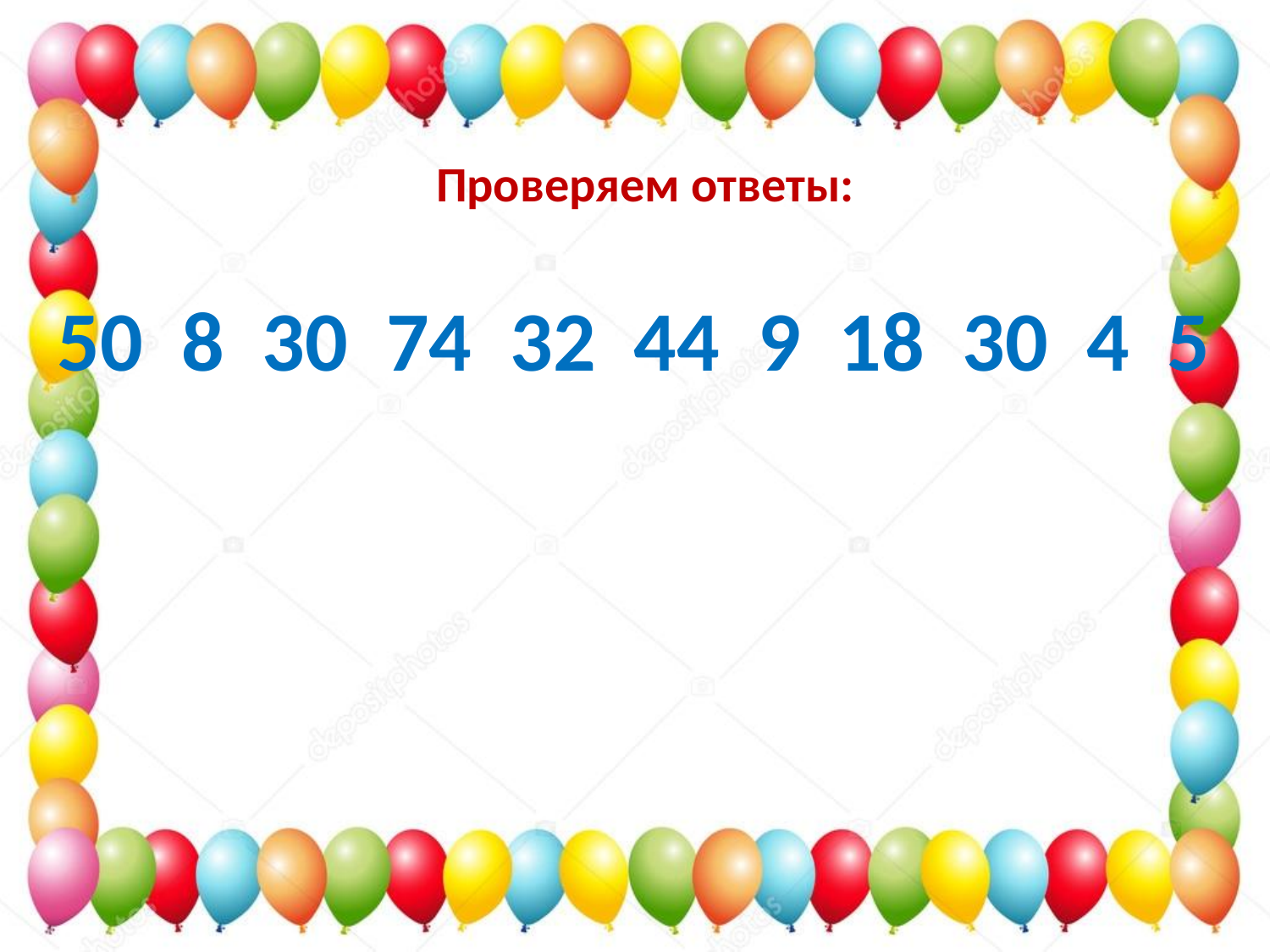

Проверяем ответы:
50  8  30  74  32  44  9  18  30  4  5